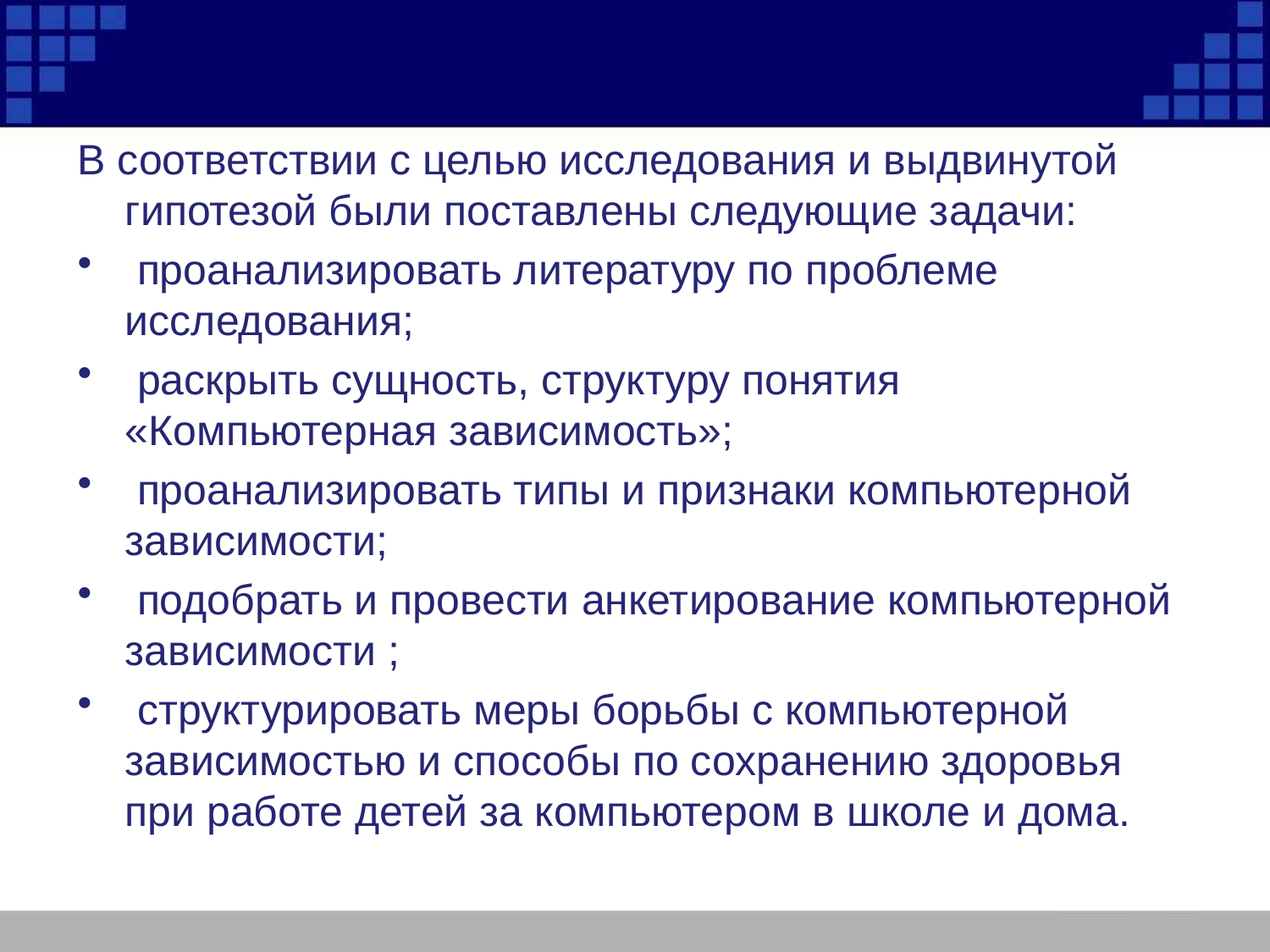

В соответствии с целью исследования и выдвинутой гипотезой были поставлены следующие задачи:
 проанализировать литературу по проблеме исследования;
 раскрыть сущность, структуру понятия «Компьютерная зависимость»;
 проанализировать типы и признаки компьютерной зависимости;
 подобрать и провести анкетирование компьютерной зависимости ;
 структурировать меры борьбы с компьютерной зависимостью и способы по сохранению здоровья при работе детей за компьютером в школе и дома.